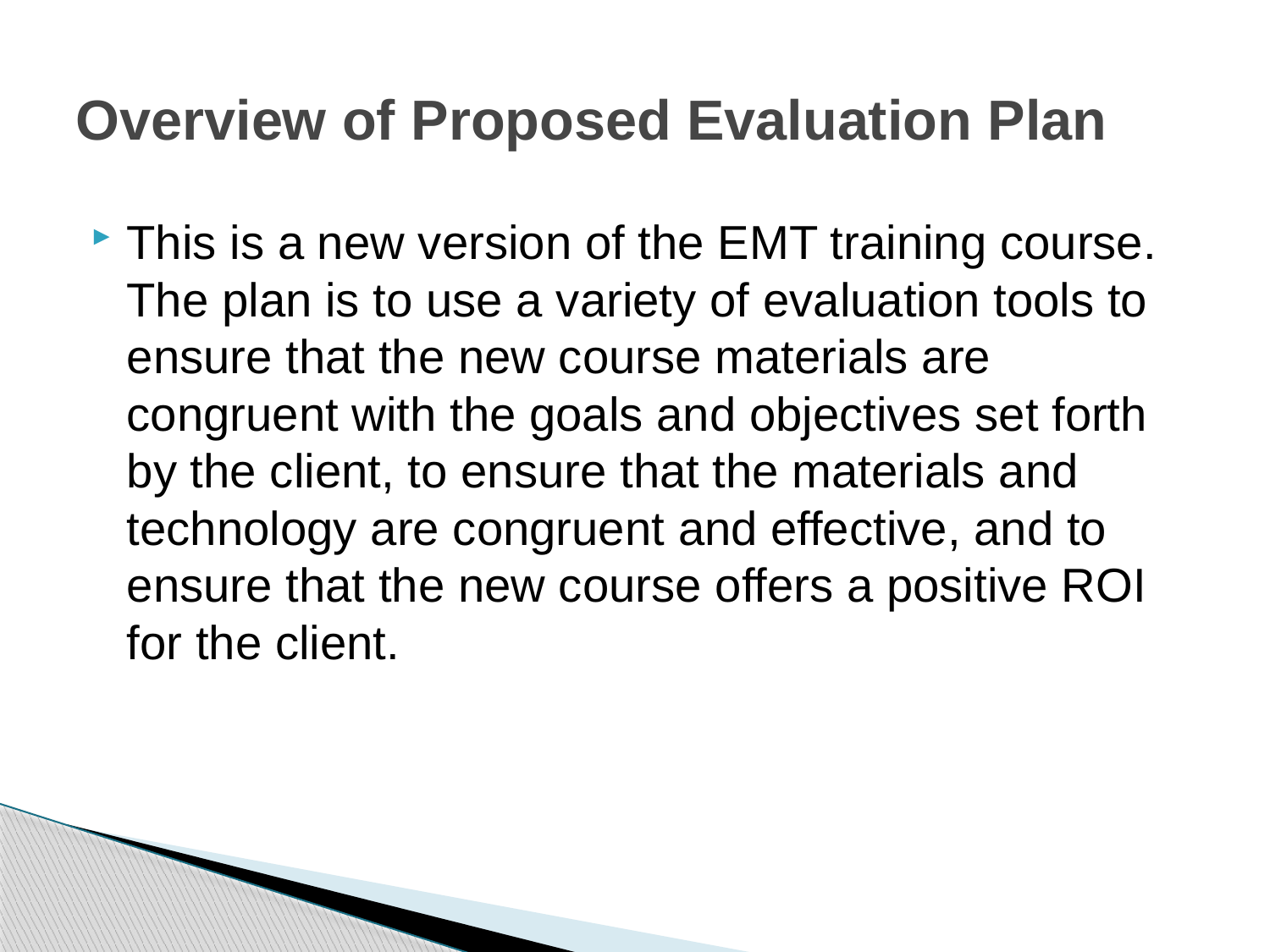

# Overview of Proposed Evaluation Plan
This is a new version of the EMT training course. The plan is to use a variety of evaluation tools to ensure that the new course materials are congruent with the goals and objectives set forth by the client, to ensure that the materials and technology are congruent and effective, and to ensure that the new course offers a positive ROI for the client.